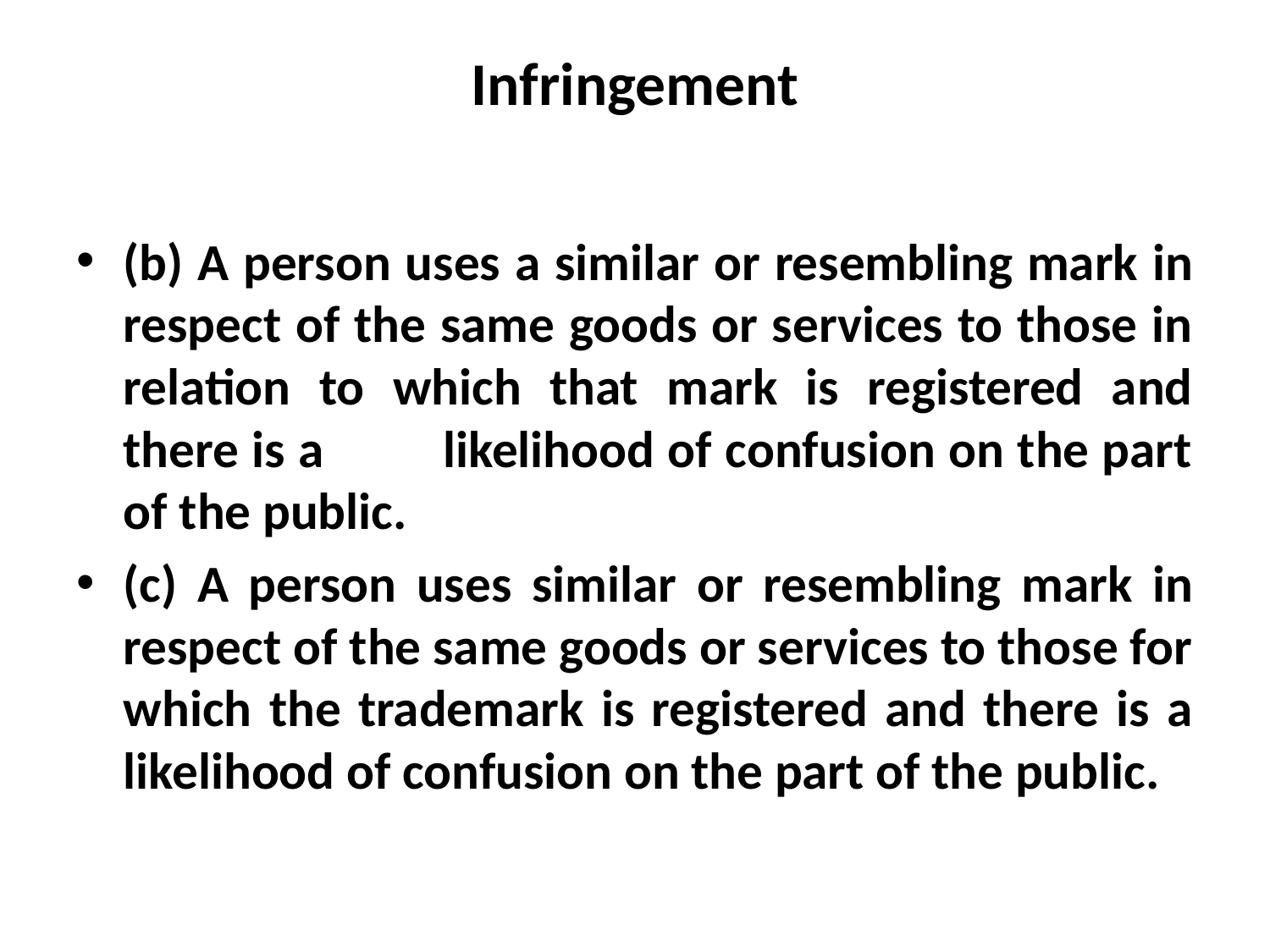

# Infringement
(b) A person uses a similar or resembling mark in respect of the same goods or services to those in relation to which that mark is registered and there is a         likelihood of confusion on the part of the public.
(c) A person uses similar or resembling mark in respect of the same goods or services to those for which the trademark is registered and there is a likelihood of confusion on the part of the public.